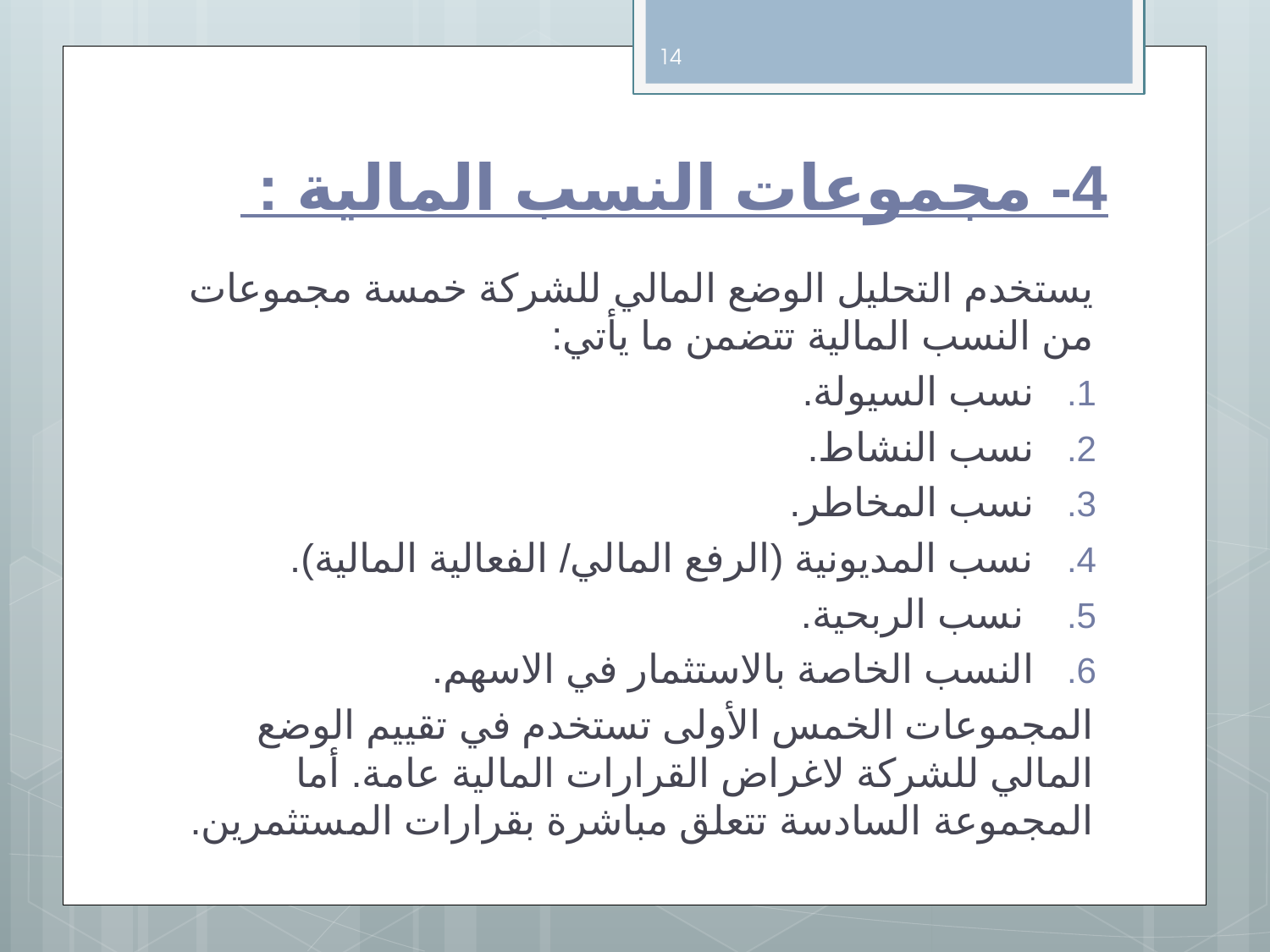

14
# 4- مجموعات النسب المالية :
يستخدم التحليل الوضع المالي للشركة خمسة مجموعات من النسب المالية تتضمن ما يأتي:
نسب السيولة.
نسب النشاط.
نسب المخاطر.
نسب المديونية (الرفع المالي/ الفعالية المالية).
 نسب الربحية.
النسب الخاصة بالاستثمار في الاسهم.
المجموعات الخمس الأولى تستخدم في تقييم الوضع المالي للشركة لاغراض القرارات المالية عامة. أما المجموعة السادسة تتعلق مباشرة بقرارات المستثمرين.